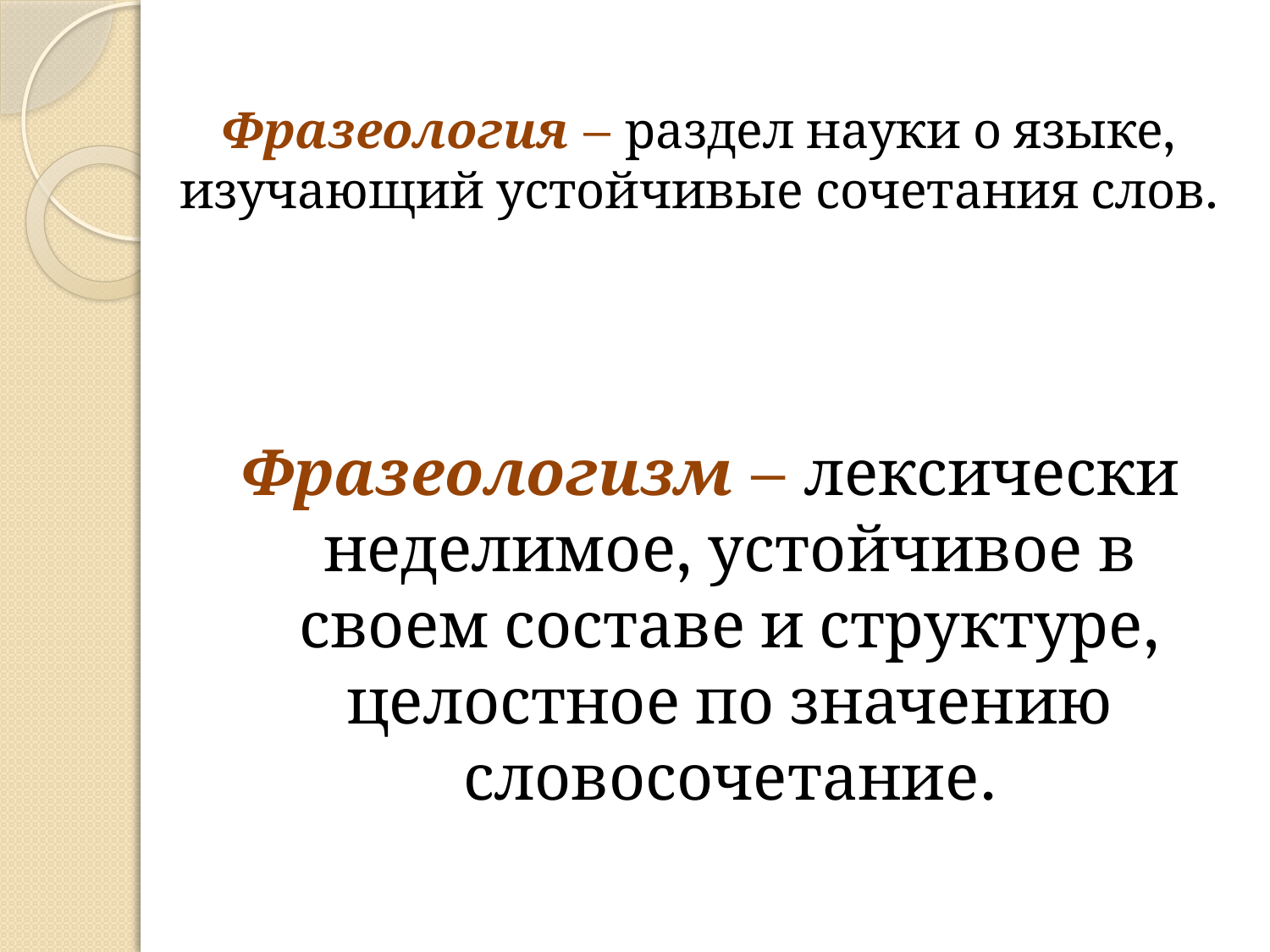

# Фразеология – раздел науки о языке, изучающий устойчивые сочетания слов.

Фразеологизм – лексически неделимое, устойчивое в своем составе и структуре, целостное по значению словосочетание.